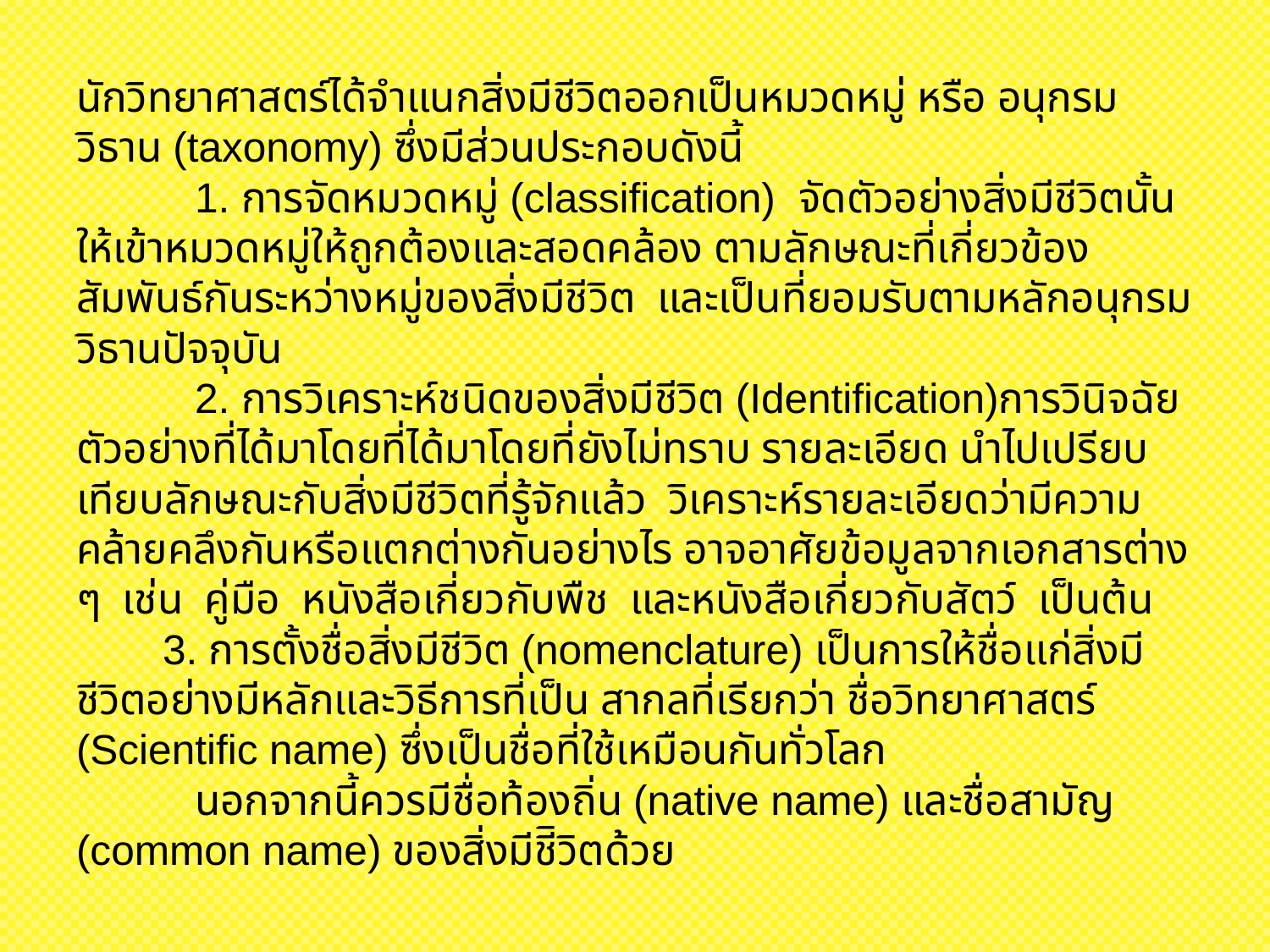

# นักวิทยาศาสตร์ได้จําแนกสิ่งมีชีวิตออกเป็นหมวดหมู่ หรือ อนุกรมวิธาน (taxonomy) ซึ่งมีส่วนประกอบดังนี้            1. การจัดหมวดหมู่ (classification)  จัดตัวอย่างสิ่งมีชีวิตนั้นให้เข้าหมวดหมู่ให้ถูกต้องและสอดคล้อง ตามลักษณะที่เกี่ยวข้องสัมพันธ์กันระหว่างหมู่ของสิ่งมีชีวิต  และเป็นที่ยอมรับตามหลักอนุกรมวิธานปัจจุบัน            2. การวิเคราะห์ชนิดของสิ่งมีชีวิต (Identification)การวินิจฉัยตัวอย่างที่ได้มาโดยที่ได้มาโดยที่ยังไม่ทราบ รายละเอียด นำไปเปรียบเทียบลักษณะกับสิ่งมีชีวิตที่รู้จักแล้ว  วิเคราะห์รายละเอียดว่ามีความ คล้ายคลึงกันหรือแตกต่างกันอย่างไร อาจอาศัยข้อมูลจากเอกสารต่าง ๆ  เช่น  คู่มือ  หนังสือเกี่ยวกับพืช  และหนังสือเกี่ยวกับสัตว์  เป็นต้น         3. การตั้งชื่อสิ่งมีชีวิต (nomenclature) เป็นการให้ชื่อแก่สิ่งมีชีวิตอย่างมีหลักและวิธีการที่เป็น สากลที่เรียกว่า ชื่อวิทยาศาสตร์ (Scientific name) ซึ่งเป็นชื่อที่ใช้เหมือนกันทั่วโลก            นอกจากนี้ควรมีชื่อท้องถิ่น (native name) และชื่อสามัญ (common name) ของสิ่งมีชีิวิตด้วย